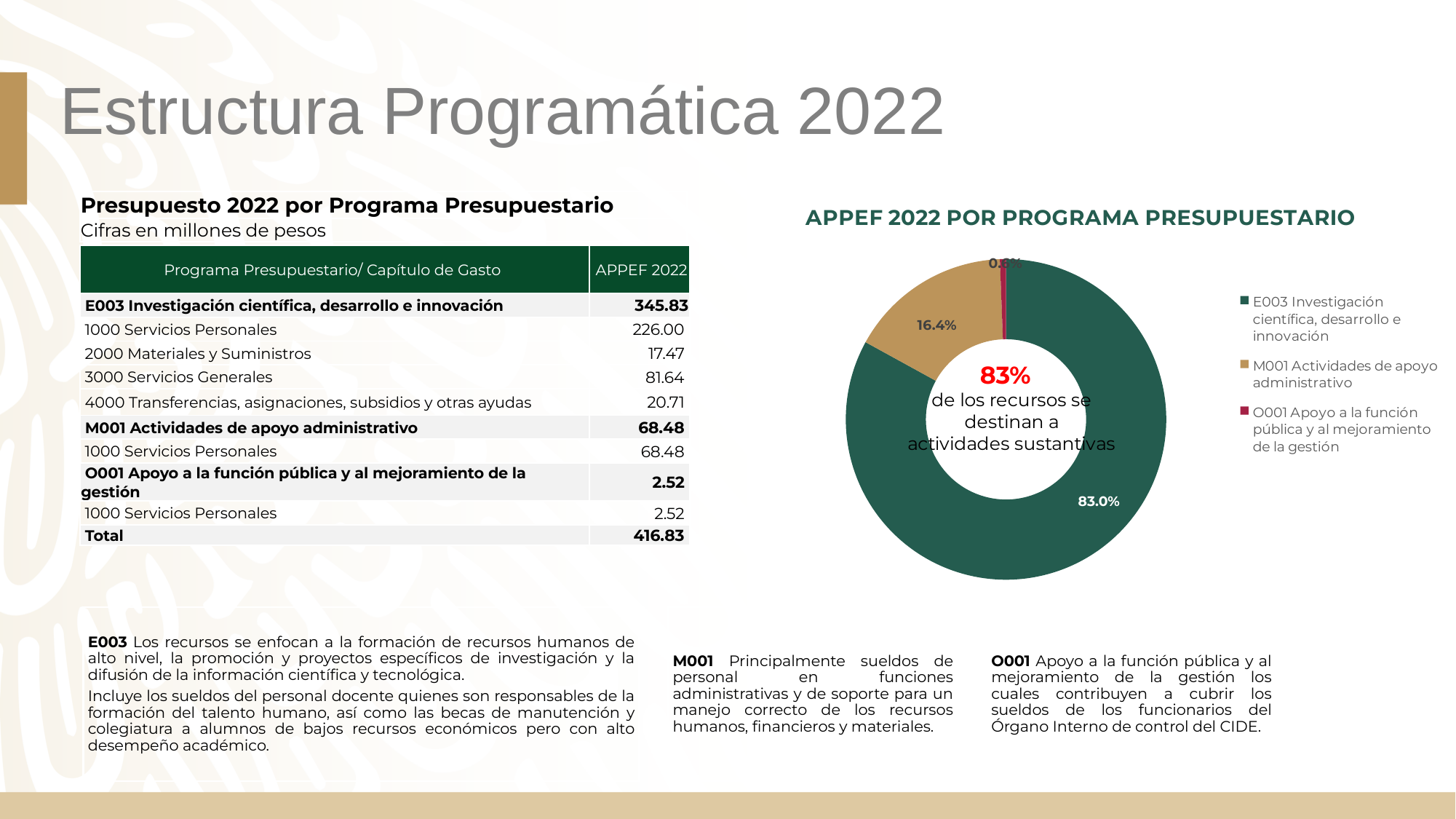

# Estructura Programática 2022

### Chart: APPEF 2022 POR PROGRAMA PRESUPUESTARIO

| Category | % DEL TOTAL 2022 |
|---|---|
| E003 Investigación científica, desarrollo e innovación  | 0.8299481890491597 |
| M001 Actividades de apoyo administrativo  | 0.16392206465422882 |
| O001 Apoyo a la función pública y al mejoramiento de la gestión  | 0.006129746296611613 |
| Presupuesto 2022 por Programa Presupuestario |
| --- |
| Cifras en millones de pesos |
| Programa Presupuestario/ Capítulo de Gasto | APPEF 2022 |
| --- | --- |
| E003 Investigación científica, desarrollo e innovación | 345.83 |
| 1000 Servicios Personales | 226.00 |
| 2000 Materiales y Suministros | 17.47 |
| 3000 Servicios Generales | 81.64 |
| 4000 Transferencias, asignaciones, subsidios y otras ayudas | 20.71 |
| M001 Actividades de apoyo administrativo | 68.48 |
| 1000 Servicios Personales | 68.48 |
| O001 Apoyo a la función pública y al mejoramiento de la gestión | 2.52 |
| 1000 Servicios Personales | 2.52 |
| Total | 416.83 |
E003 Los recursos se enfocan a la formación de recursos humanos de alto nivel, la promoción y proyectos específicos de investigación y la difusión de la información científica y tecnológica.
Incluye los sueldos del personal docente quienes son responsables de la formación del talento humano, así como las becas de manutención y colegiatura a alumnos de bajos recursos económicos pero con alto desempeño académico.
M001 Principalmente sueldos de personal en funciones administrativas y de soporte para un manejo correcto de los recursos humanos, financieros y materiales.
O001 Apoyo a la función pública y al mejoramiento de la gestión los cuales contribuyen a cubrir los sueldos de los funcionarios del Órgano Interno de control del CIDE.